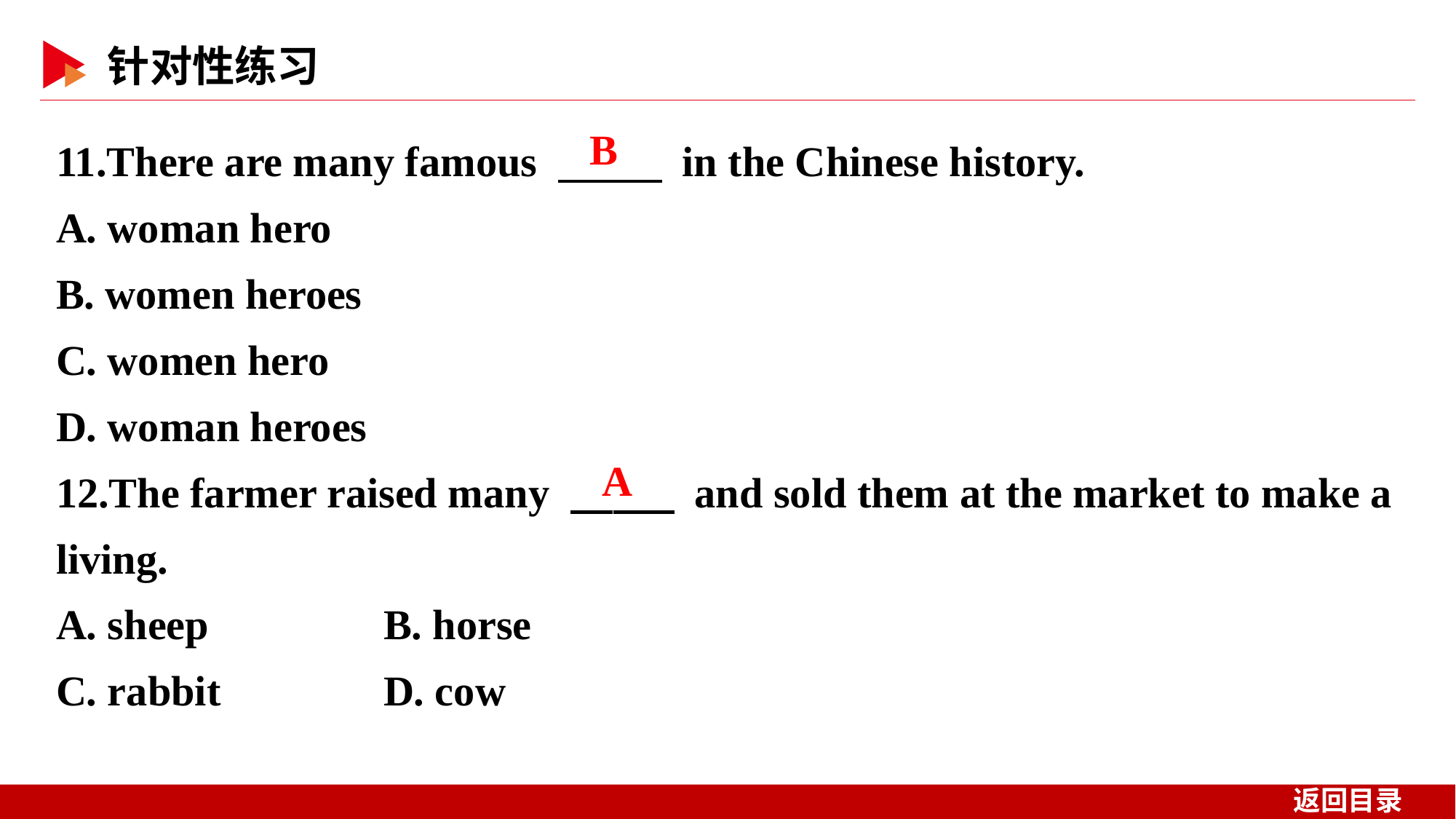

11.There are many famous 　  　 in the Chinese history.
A. woman hero
B. women heroes
C. women hero
D. woman heroes
12.The farmer raised many 　  　 and sold them at the market to make a living.
A. sheep           	B. horse
C. rabbit         	D. cow
B
A